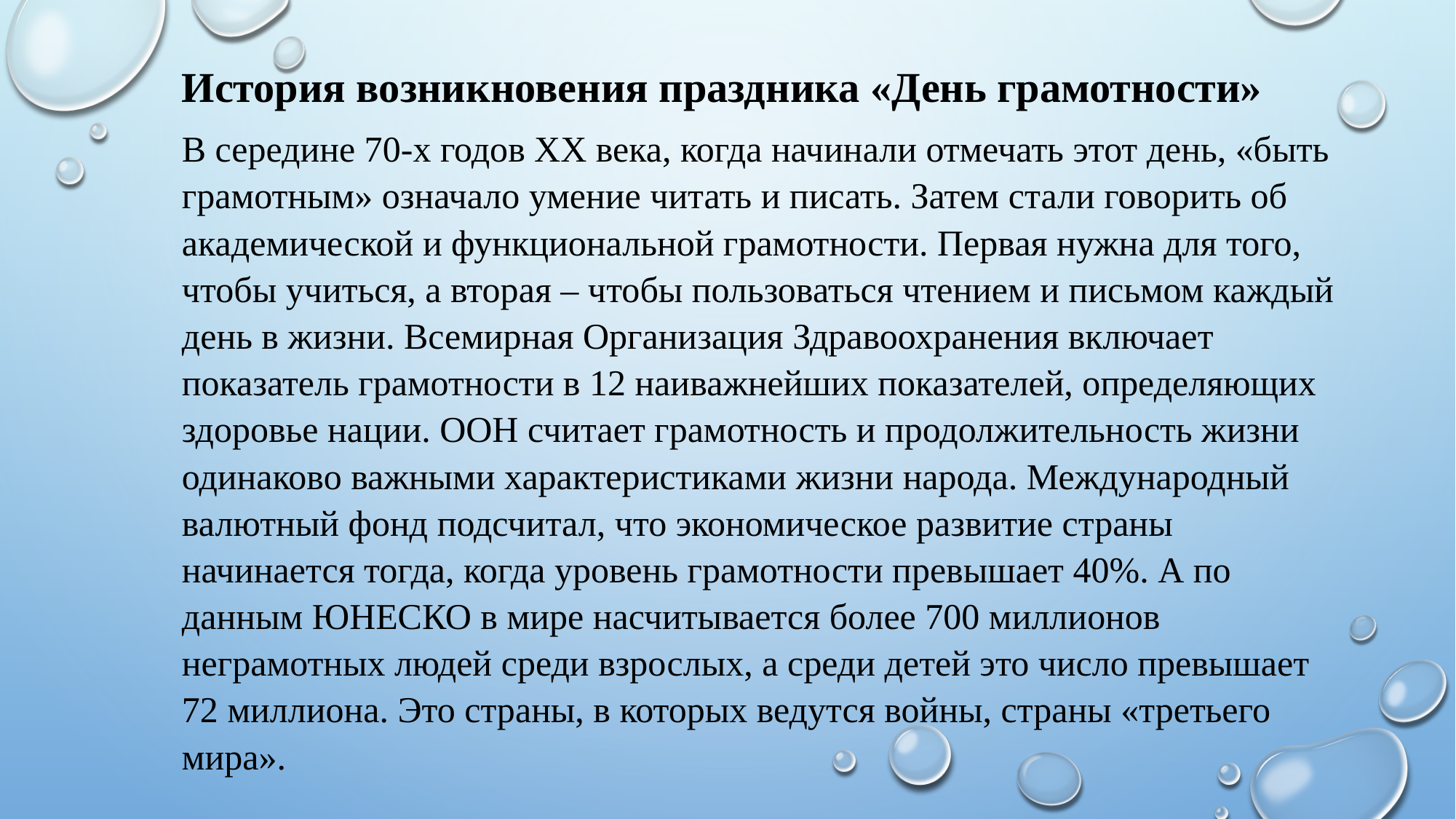

История возникновения праздника «День грамотности»
В середине 70-х годов ХХ века, когда начинали отмечать этот день, «быть грамотным» означало умение читать и писать. Затем стали говорить об академической и функциональной грамотности. Первая нужна для того, чтобы учиться, а вторая – чтобы пользоваться чтением и письмом каждый день в жизни. Всемирная Организация Здравоохранения включает показатель грамотности в 12 наиважнейших показателей, определяющих здоровье нации. ООН считает грамотность и продолжительность жизни одинаково важными характеристиками жизни народа. Международный валютный фонд подсчитал, что экономическое развитие страны начинается тогда, когда уровень грамотности превышает 40%. А по данным ЮНЕСКО в мире насчитывается более 700 миллионов неграмотных людей среди взрослых, а среди детей это число превышает 72 миллиона. Это страны, в которых ведутся войны, страны «третьего мира».